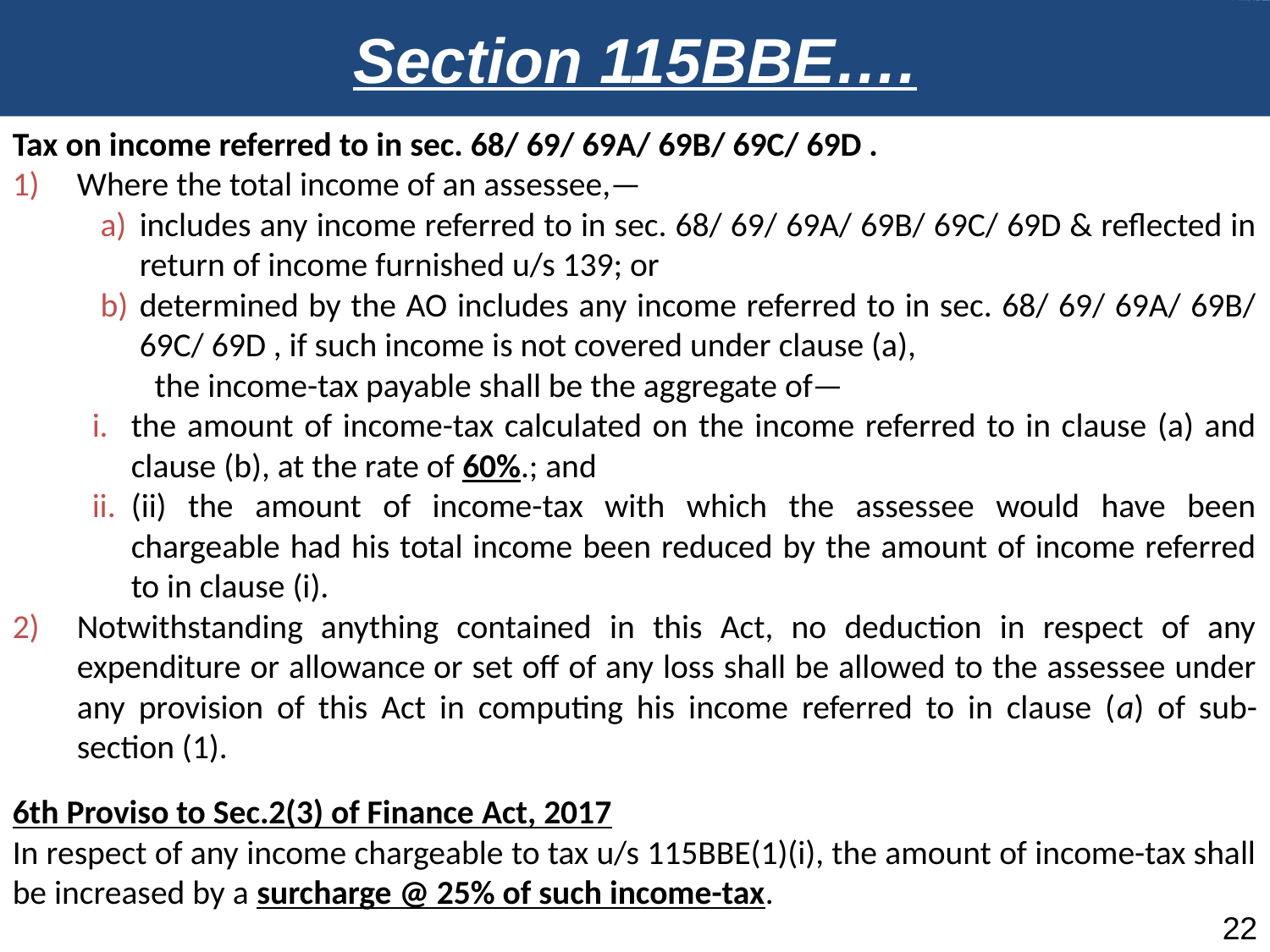

Section 115BBE….
Tax on income referred to in sec. 68/ 69/ 69A/ 69B/ 69C/ 69D .
Where the total income of an assessee,—
includes any income referred to in sec. 68/ 69/ 69A/ 69B/ 69C/ 69D & reflected in return of income furnished u/s 139; or
determined by the AO includes any income referred to in sec. 68/ 69/ 69A/ 69B/ 69C/ 69D , if such income is not covered under clause (a),
	the income-tax payable shall be the aggregate of—
the amount of income-tax calculated on the income referred to in clause (a) and clause (b), at the rate of 60%.; and
(ii) the amount of income-tax with which the assessee would have been chargeable had his total income been reduced by the amount of income referred to in clause (i).
Notwithstanding anything contained in this Act, no deduction in respect of any expenditure or allowance or set off of any loss shall be allowed to the assessee under any provision of this Act in computing his income referred to in clause (a) of sub-section (1).

6th Proviso to Sec.2(3) of Finance Act, 2017
In respect of any income chargeable to tax u/s 115BBE(1)(i), the amount of income-tax shall be increased by a surcharge @ 25% of such income-tax.
22